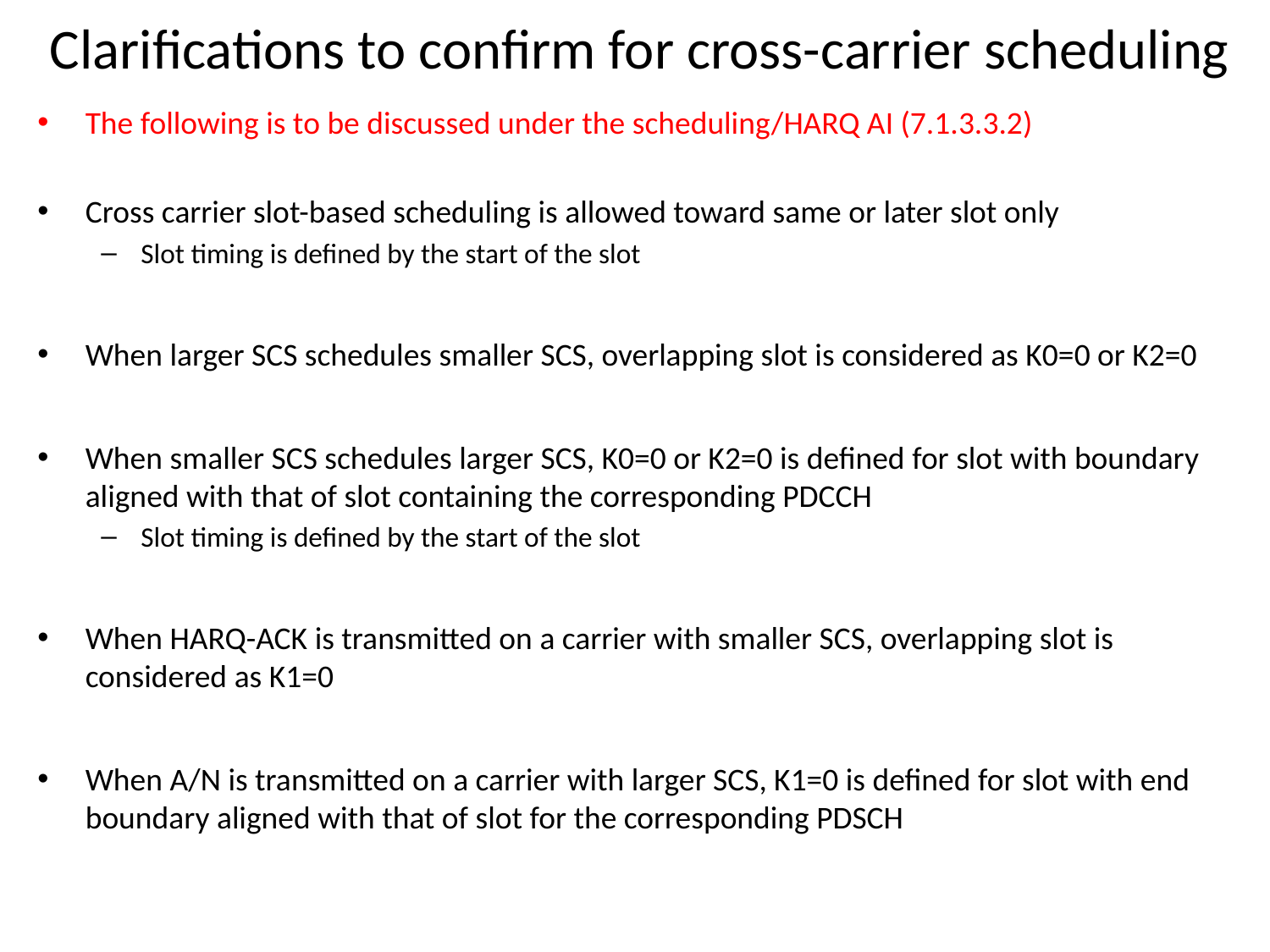

# Clarifications to confirm for cross-carrier scheduling
The following is to be discussed under the scheduling/HARQ AI (7.1.3.3.2)

Cross carrier slot-based scheduling is allowed toward same or later slot only
Slot timing is defined by the start of the slot

When larger SCS schedules smaller SCS, overlapping slot is considered as K0=0 or K2=0

When smaller SCS schedules larger SCS, K0=0 or K2=0 is defined for slot with boundary aligned with that of slot containing the corresponding PDCCH
Slot timing is defined by the start of the slot

When HARQ-ACK is transmitted on a carrier with smaller SCS, overlapping slot is considered as K1=0

When A/N is transmitted on a carrier with larger SCS, K1=0 is defined for slot with end boundary aligned with that of slot for the corresponding PDSCH